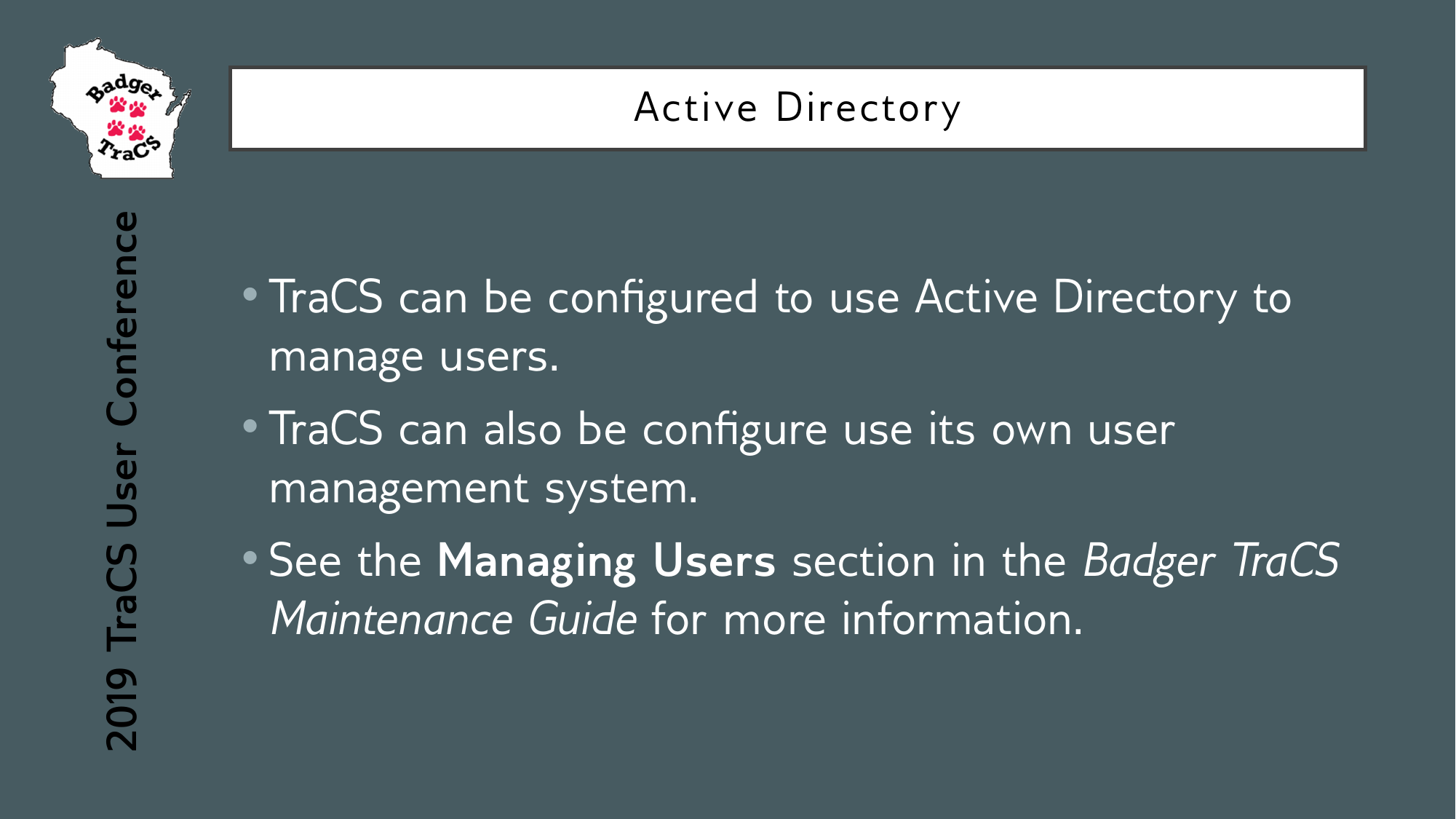

Active Directory
TraCS can be configured to use Active Directory to manage users.
TraCS can also be configure use its own user management system.
See the Managing Users section in the Badger TraCS Maintenance Guide for more information.